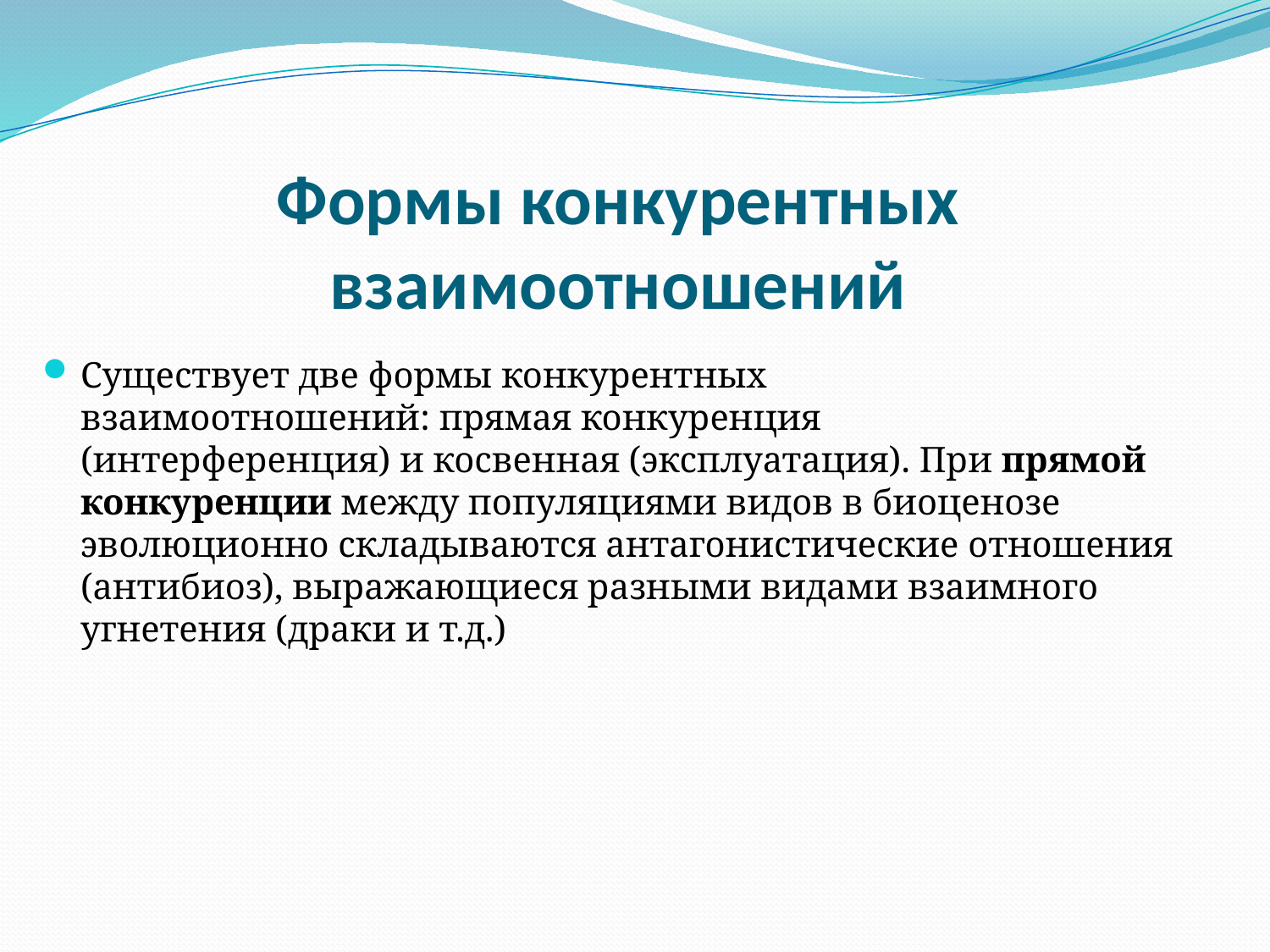

# Формы конкурентных взаимоотношений
Существует две формы конкурентных взаимоотношений: прямая конкуренция (интерференция) и косвенная (эксплуатация). При прямой конкуренции между популяциями видов в биоценозе эволюционно складываются антагонистические отношения (антибиоз), выражающиеся разными видами взаимного угнетения (драки и т.д.)